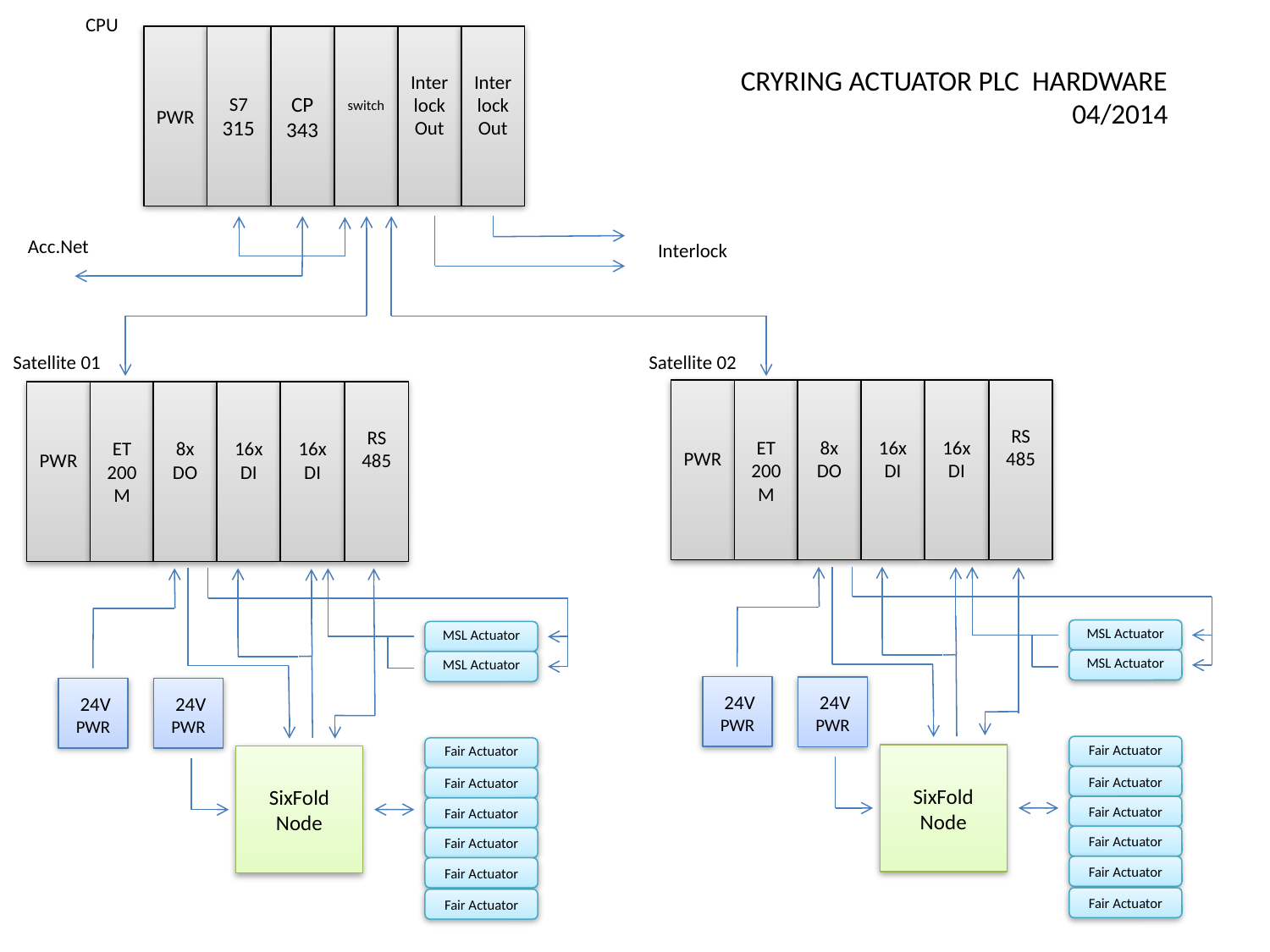

CPU
PWR
S7 315
switch

Interlock
Out

Interlock
Out

CP 343
CRYRING ACTUATOR PLC  HARDWARE
 04/2014
Acc.Net
Interlock
Satellite 01
Satellite 02
PWR

ET
200M
8x DO

16x
DI

16x
DI

RS
485

PWR

ET
200M
8x DO

16x
DI

16x
DI

RS
485

MSL Actuator

MSL Actuator

MSL Actuator

MSL Actuator

 24V
PWR

 24V
PWR

 24V
PWR

 24V
PWR

Fair Actuator

Fair Actuator

SixFold
Node
SixFold
Node
Fair Actuator
Fair Actuator
Fair Actuator
Fair Actuator
Fair Actuator
Fair Actuator
Fair Actuator
Fair Actuator
Fair Actuator
Fair Actuator